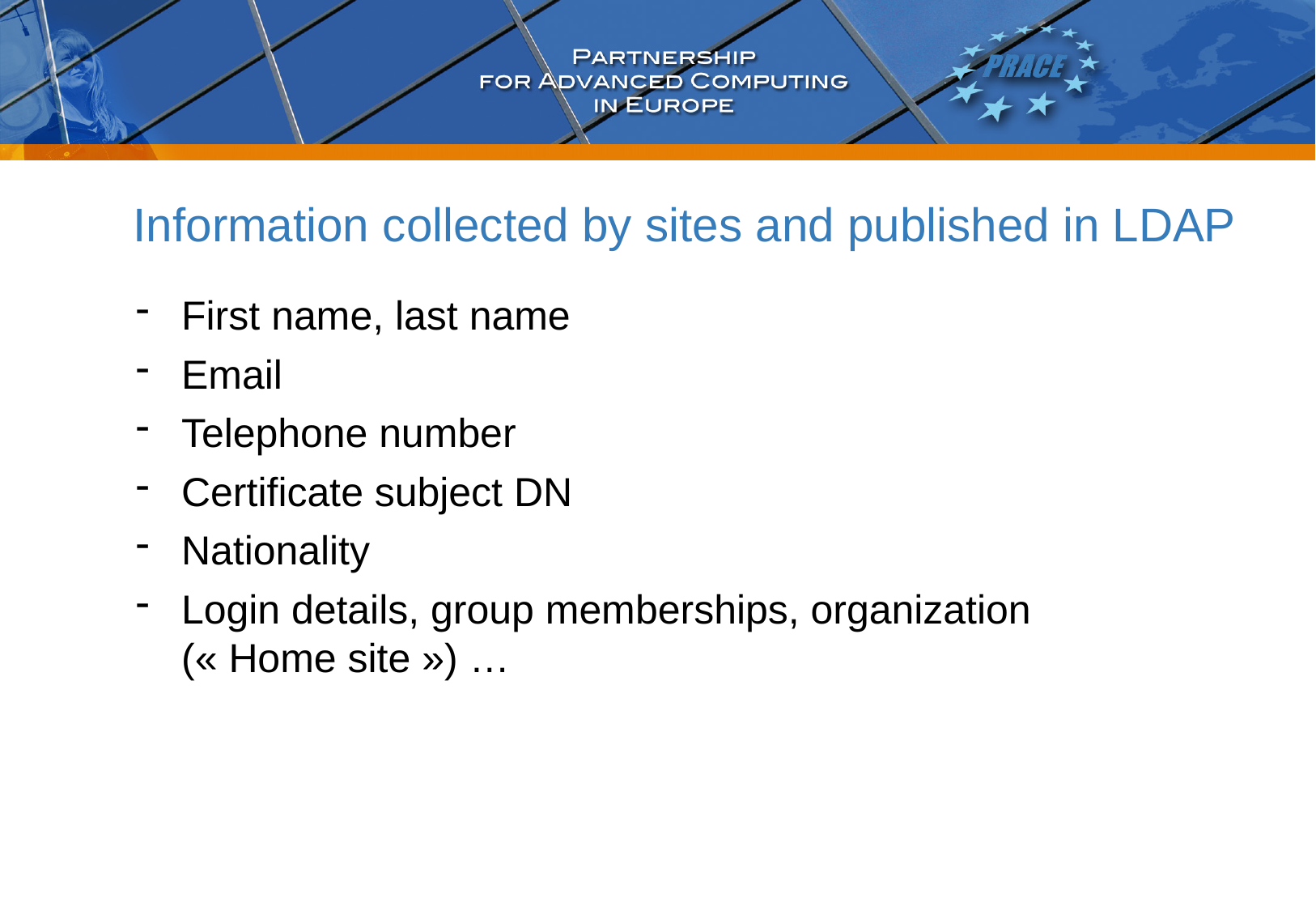

# Information collected by sites and published in LDAP
First name, last name
Email
Telephone number
Certificate subject DN
Nationality
Login details, group memberships, organization (« Home site ») …